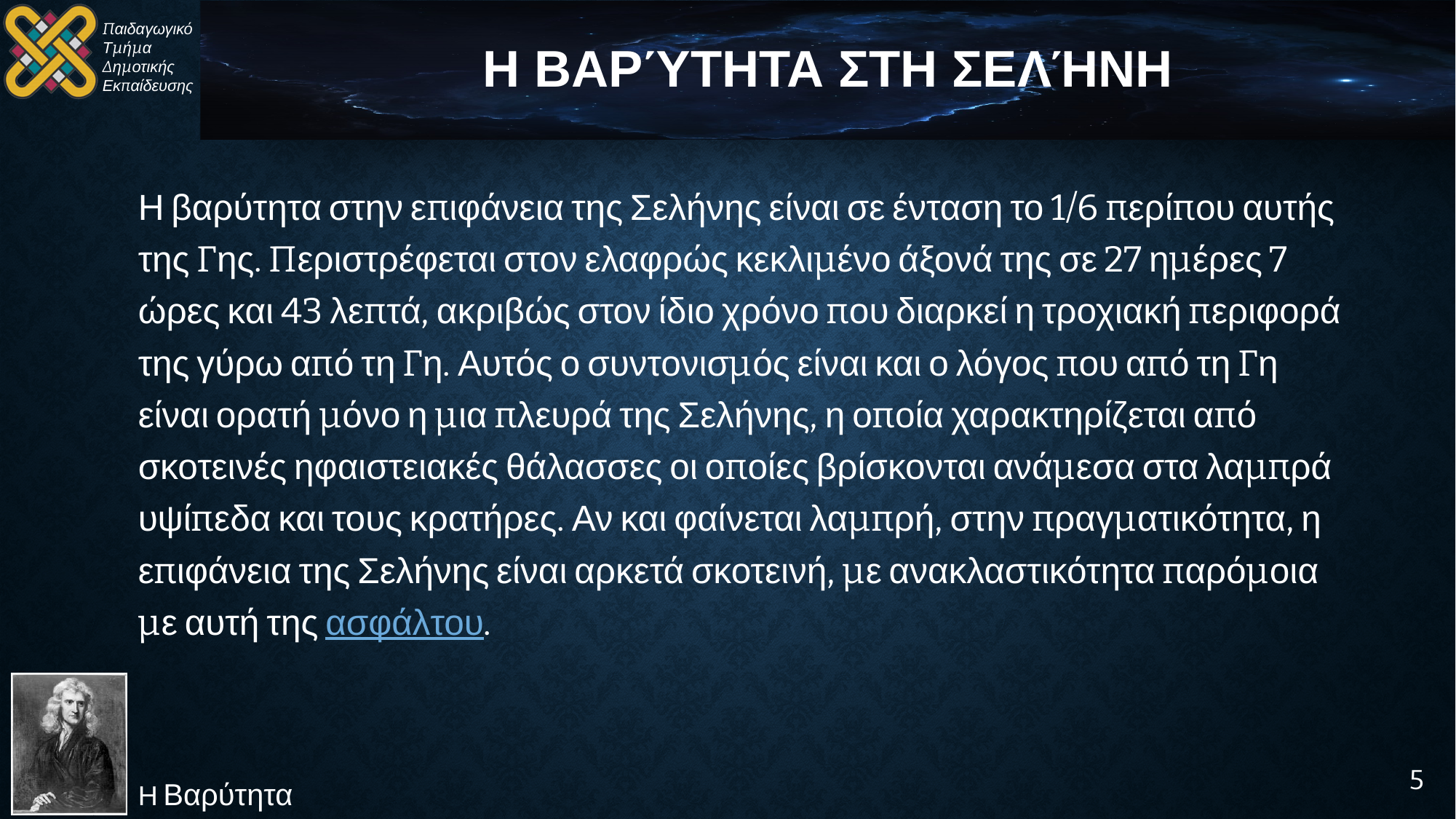

# Η βαρύτητα στη σελήνη
Η βαρύτητα στην επιφάνεια της Σελήνης είναι σε ένταση το 1/6 περίπου αυτής της Γης. Περιστρέφεται στον ελαφρώς κεκλιμένο άξονά της σε 27 ημέρες 7 ώρες και 43 λεπτά, ακριβώς στον ίδιο χρόνο που διαρκεί η τροχιακή περιφορά της γύρω από τη Γη. Αυτός ο συντονισμός είναι και ο λόγος που από τη Γη είναι ορατή μόνο η μια πλευρά της Σελήνης, η οποία χαρακτηρίζεται από σκοτεινές ηφαιστειακές θάλασσες οι οποίες βρίσκονται ανάμεσα στα λαμπρά υψίπεδα και τους κρατήρες. Αν και φαίνεται λαμπρή, στην πραγματικότητα, η επιφάνεια της Σελήνης είναι αρκετά σκοτεινή, με ανακλαστικότητα παρόμοια με αυτή της ασφάλτου.
5
Η Βαρύτητα